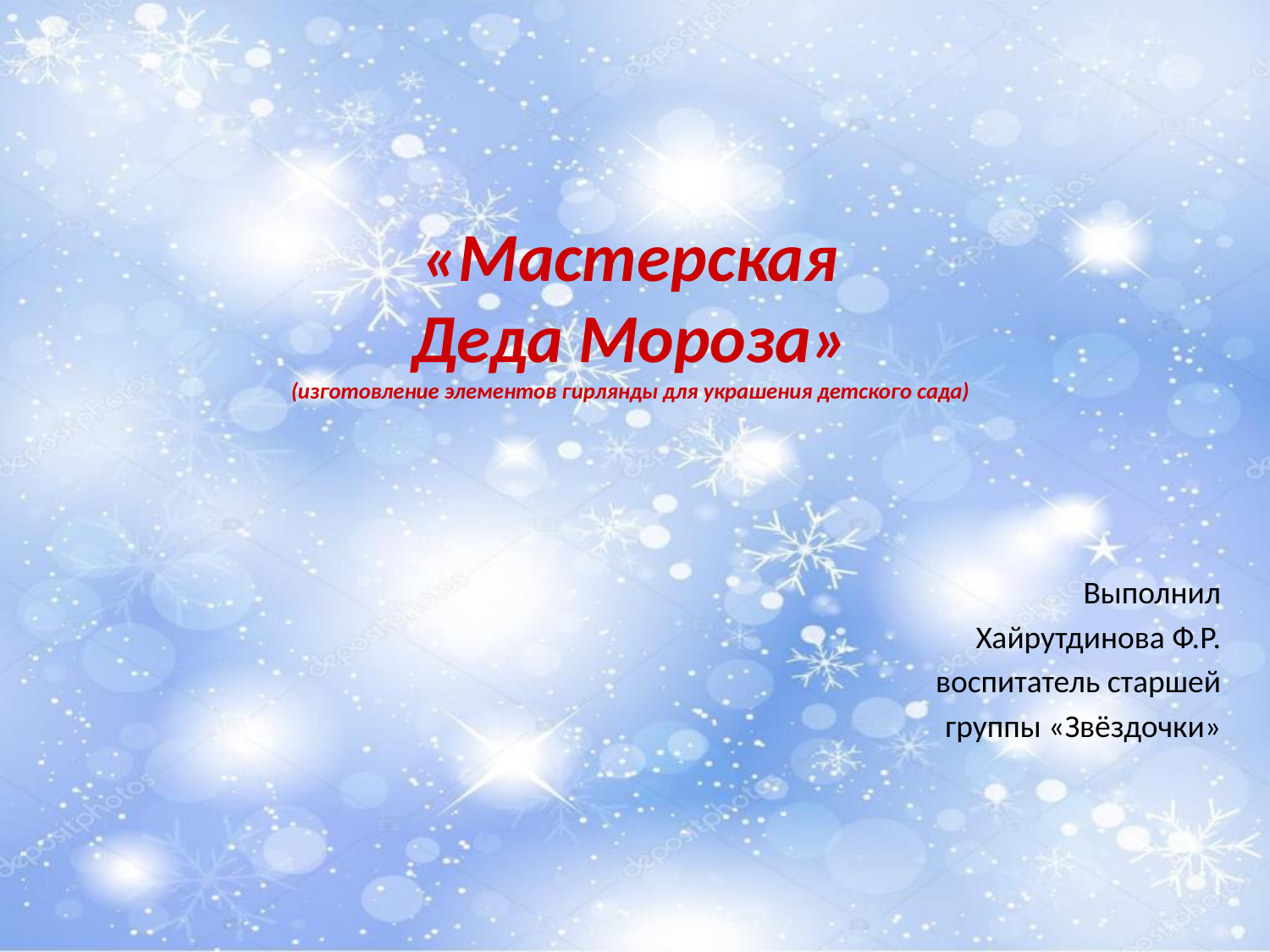

# «Мастерская Деда Мороза» (изготовление элементов гирлянды для украшения детского сада)
Выполнил
Хайрутдинова Ф.Р.
воспитатель старшей
группы «Звёздочки»